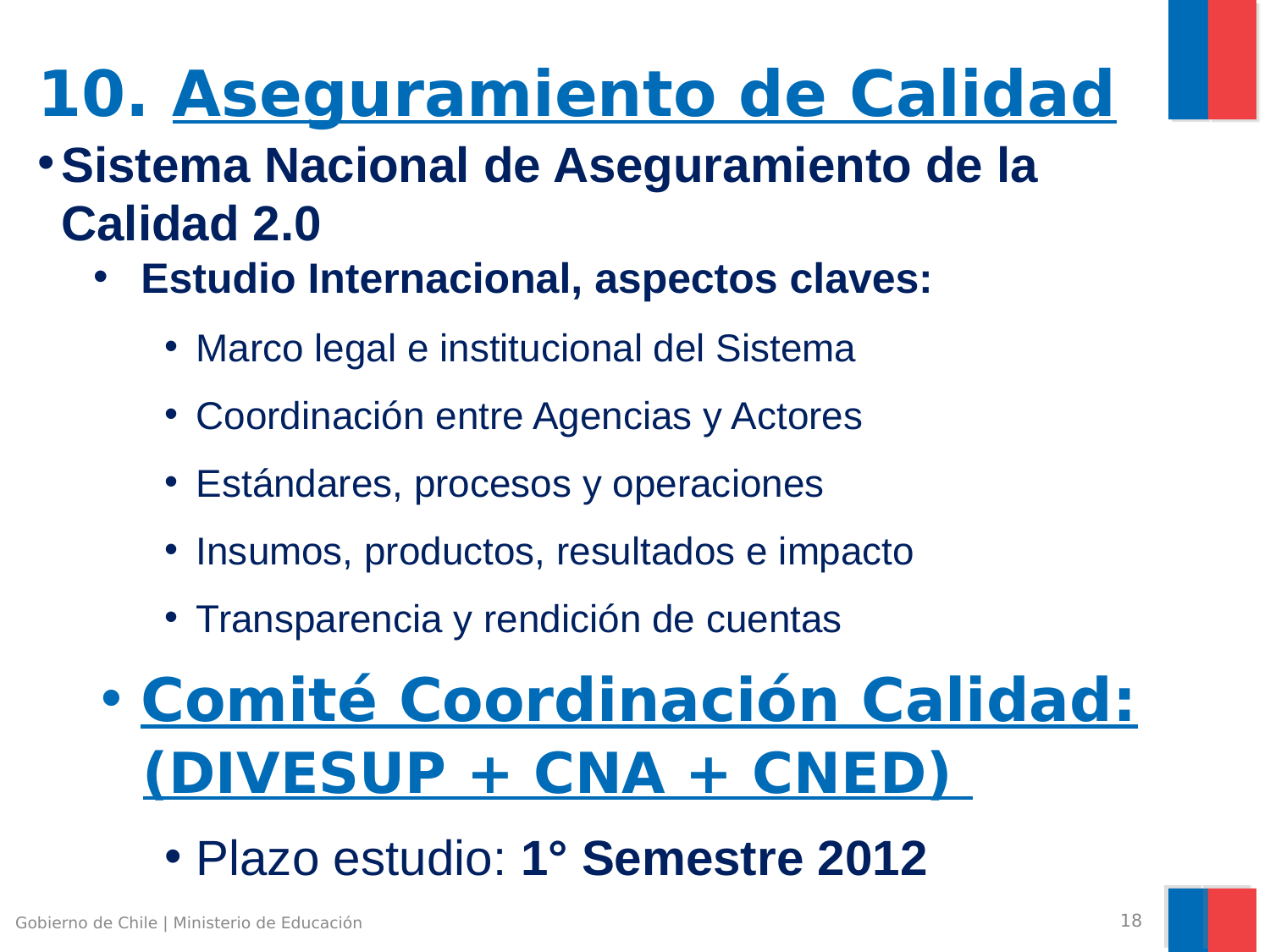

# 10. Aseguramiento de Calidad
Sistema Nacional de Aseguramiento de la Calidad 2.0
Estudio Internacional, aspectos claves:
Marco legal e institucional del Sistema
Coordinación entre Agencias y Actores
Estándares, procesos y operaciones
Insumos, productos, resultados e impacto
Transparencia y rendición de cuentas
Comité Coordinación Calidad:
  (DIVESUP + CNA + CNED)
Plazo estudio: 1° Semestre 2012

Gobierno de Chile | Ministerio de Educación
18